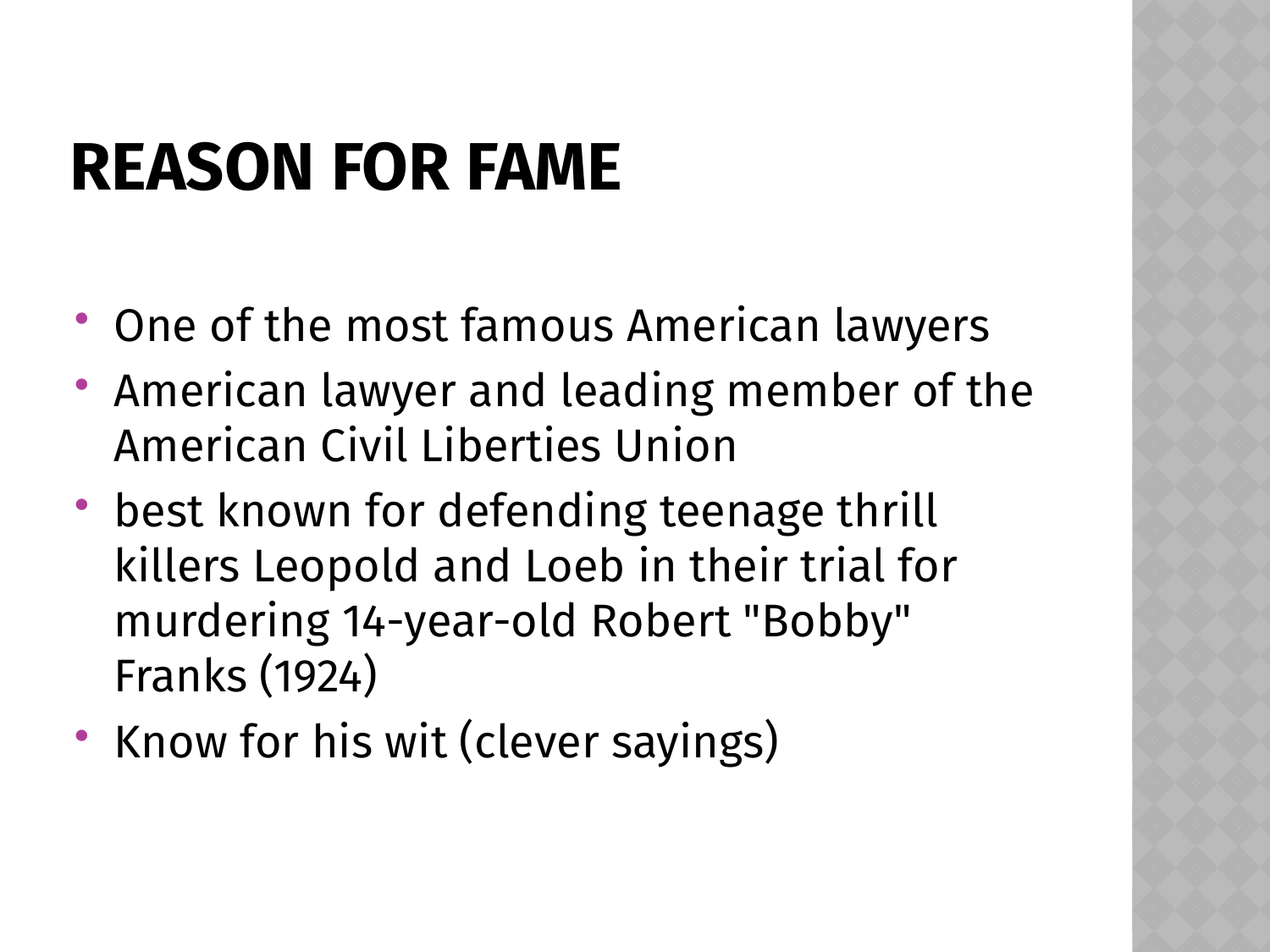

# Reason for fame

One of the most famous American lawyers
American lawyer and leading member of the American Civil Liberties Union
best known for defending teenage thrill killers Leopold and Loeb in their trial for murdering 14-year-old Robert "Bobby" Franks (1924)
Know for his wit (clever sayings)